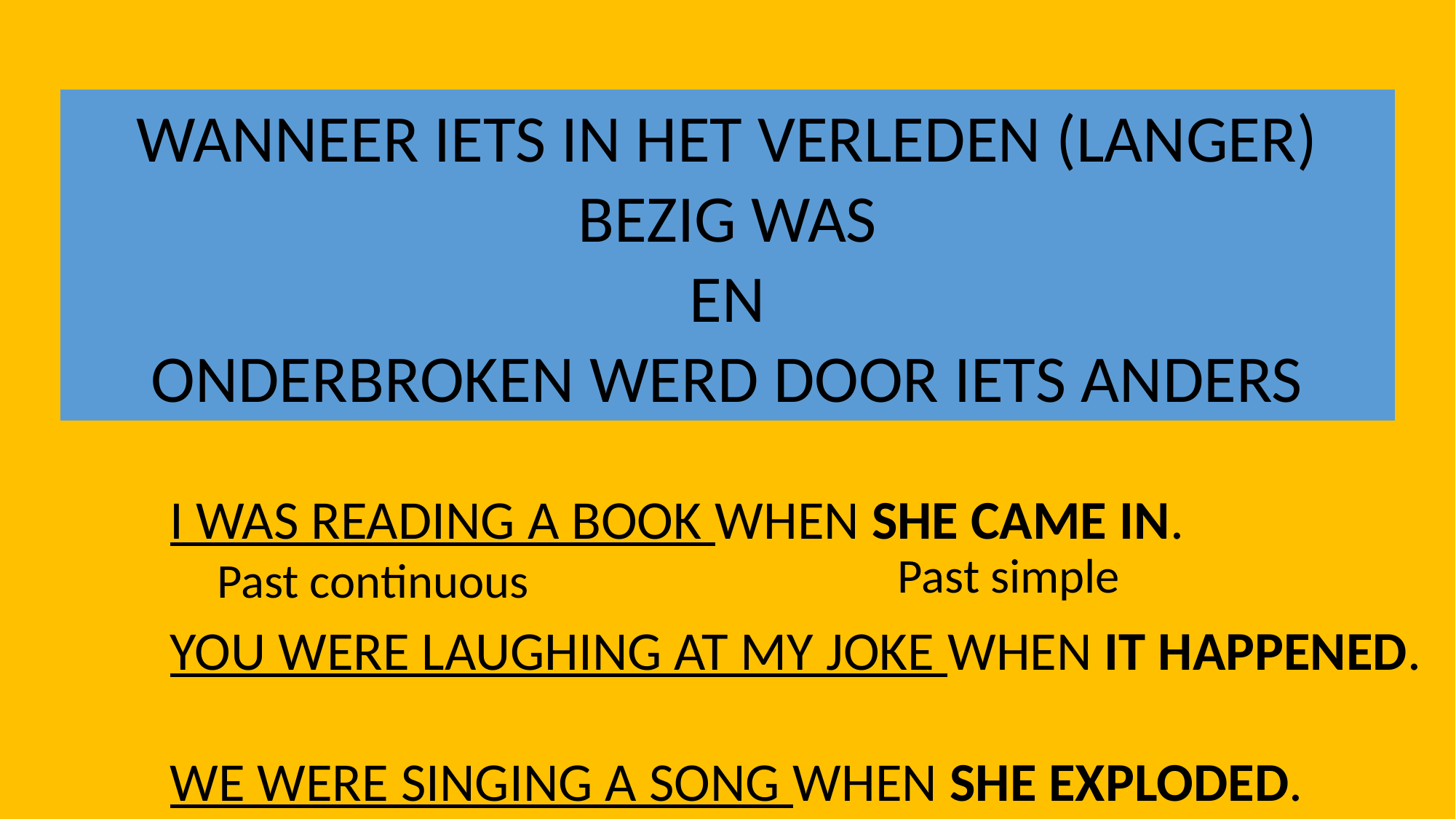

WANNEER IETS IN HET VERLEDEN (LANGER) BEZIG WAS
EN
ONDERBROKEN WERD DOOR IETS ANDERS
I WAS READING A BOOK WHEN SHE CAME IN.
YOU WERE LAUGHING AT MY JOKE WHEN IT HAPPENED.

WE WERE SINGING A SONG WHEN SHE EXPLODED.

Past simple
Past continuous